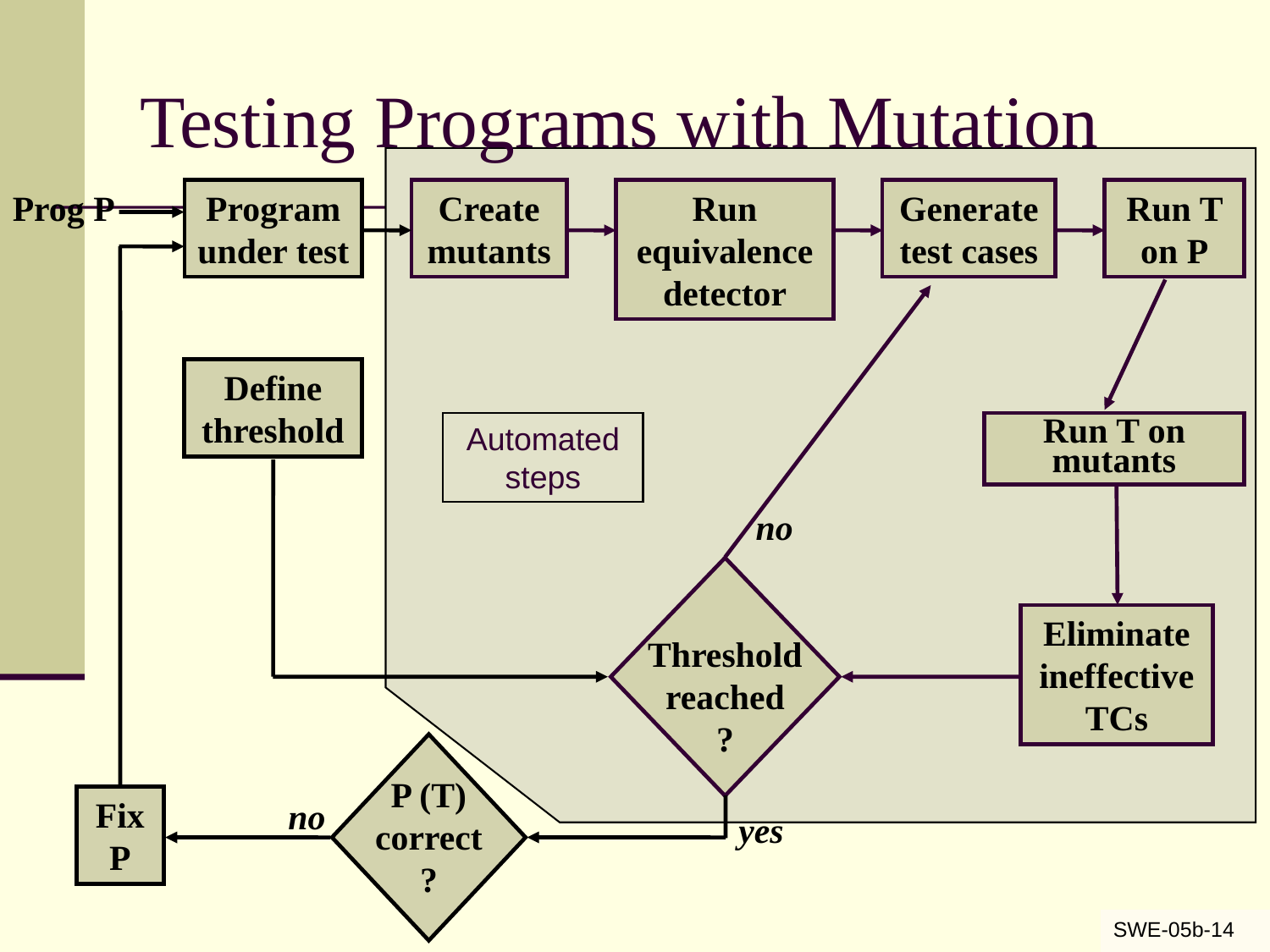

# Testing Programs with Mutation

Automated steps
Prog P
Program under test
Create mutants

Run equivalence detector

Generate test cases

Run T on P

Run T on mutants

no
Define threshold

Eliminate ineffective TCs

Threshold   reached   ?

P (T) correct ?

yes
Fix P

no